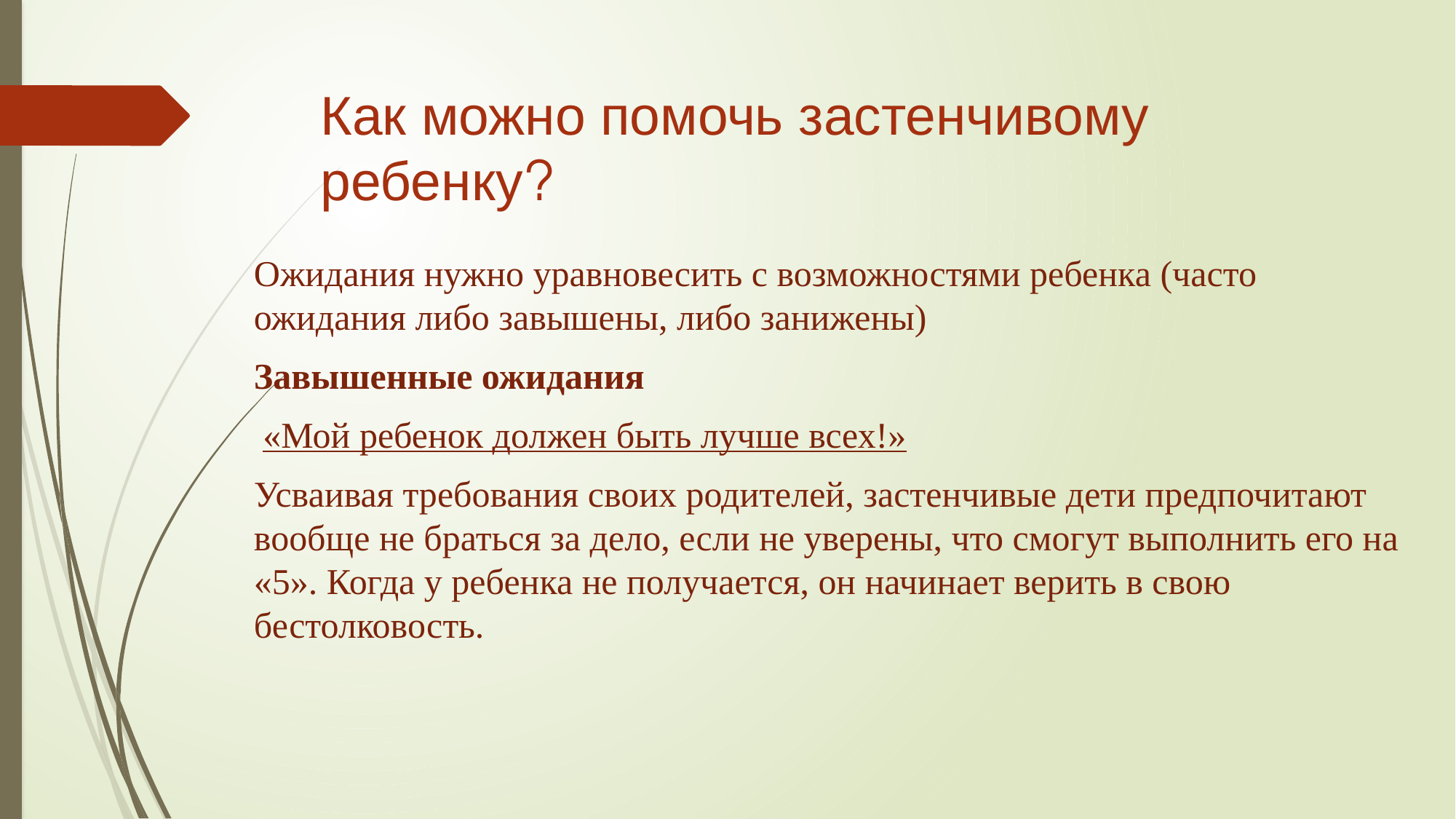

# Как можно помочь застенчивому ребенку?
Ожидания нужно уравновесить с возможностями ребенка (часто ожидания либо завышены, либо занижены)
Завышенные ожидания
 «Мой ребенок должен быть лучше всех!»
Усваивая требования своих родителей, застенчивые дети предпочитают вообще не браться за дело, если не уверены, что смогут выполнить его на «5». Когда у ребенка не получается, он начинает верить в свою бестолковость.